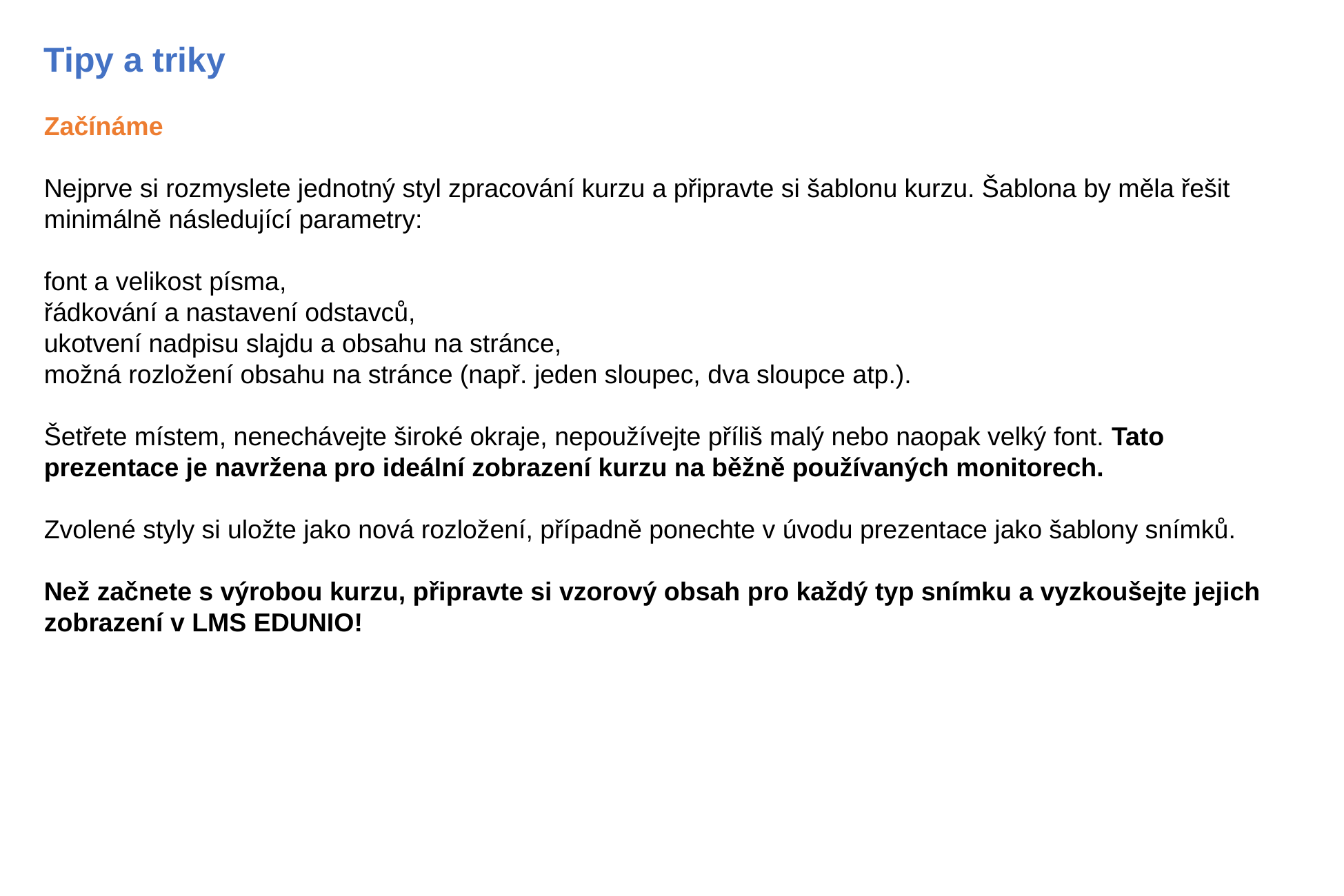

Tipy a triky

Začínáme

Nejprve si rozmyslete jednotný styl zpracování kurzu a připravte si šablonu kurzu. Šablona by měla řešit minimálně následující parametry:

font a velikost písma,
řádkování a nastavení odstavců,
ukotvení nadpisu slajdu a obsahu na stránce,
možná rozložení obsahu na stránce (např. jeden sloupec, dva sloupce atp.).

Šetřete místem, nenechávejte široké okraje, nepoužívejte příliš malý nebo naopak velký font. Tato prezentace je navržena pro ideální zobrazení kurzu na běžně používaných monitorech.

Zvolené styly si uložte jako nová rozložení, případně ponechte v úvodu prezentace jako šablony snímků.

Než začnete s výrobou kurzu, připravte si vzorový obsah pro každý typ snímku a vyzkoušejte jejich zobrazení v LMS EDUNIO!